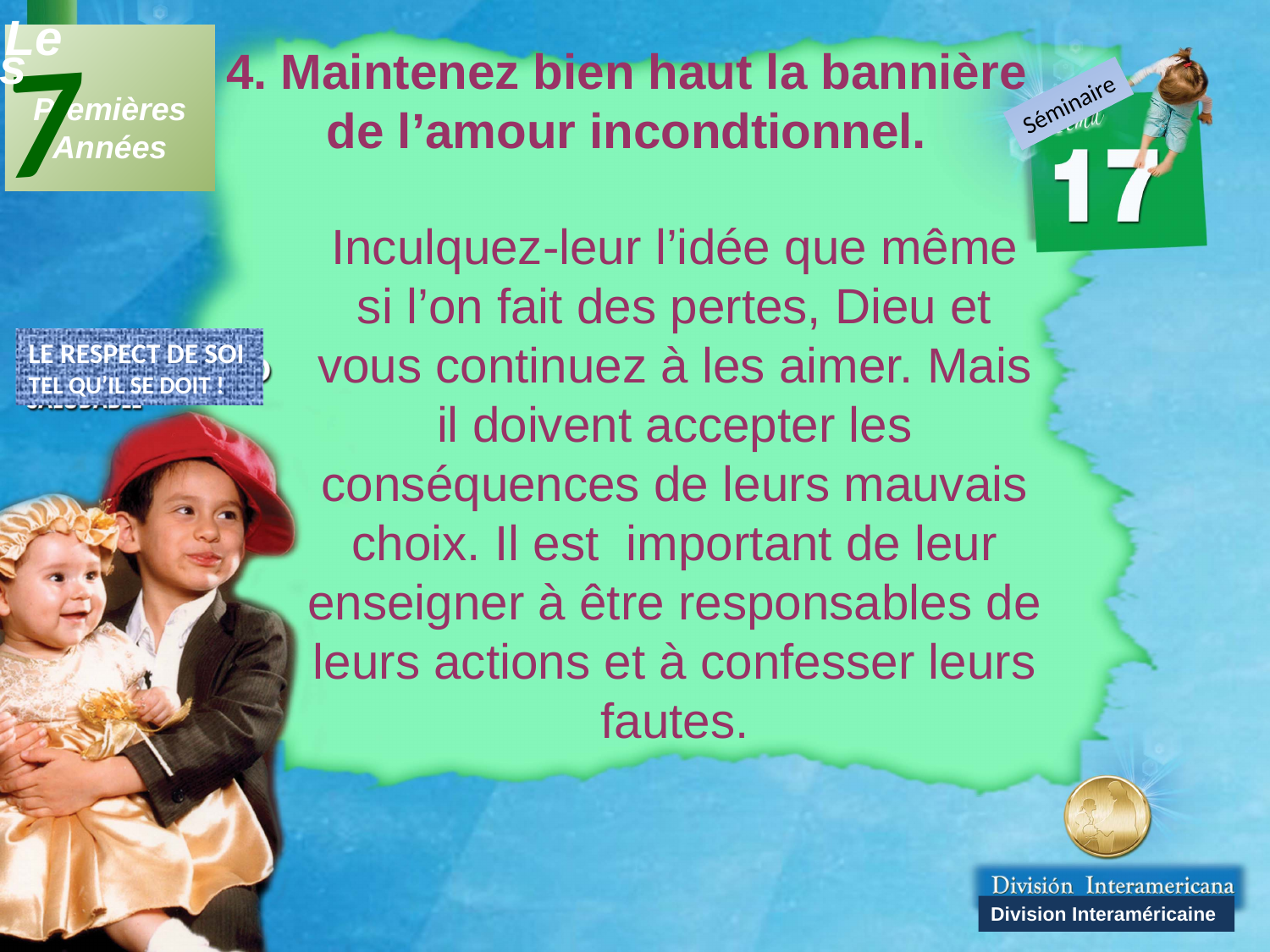

7
Les
         Premières
Années
4. Maintenez bien haut la bannière de l’amour incondtionnel.
Séminaire
Inculquez-leur l’idée que même si l’on fait des pertes, Dieu et vous continuez à les aimer. Mais il doivent accepter les conséquences de leurs mauvais choix. Il est  important de leur enseigner à être responsables de leurs actions et à confesser leurs fautes.
LE RESPECT DE SOI
TEL QU’IL SE DOIT !
Division Interaméricaine